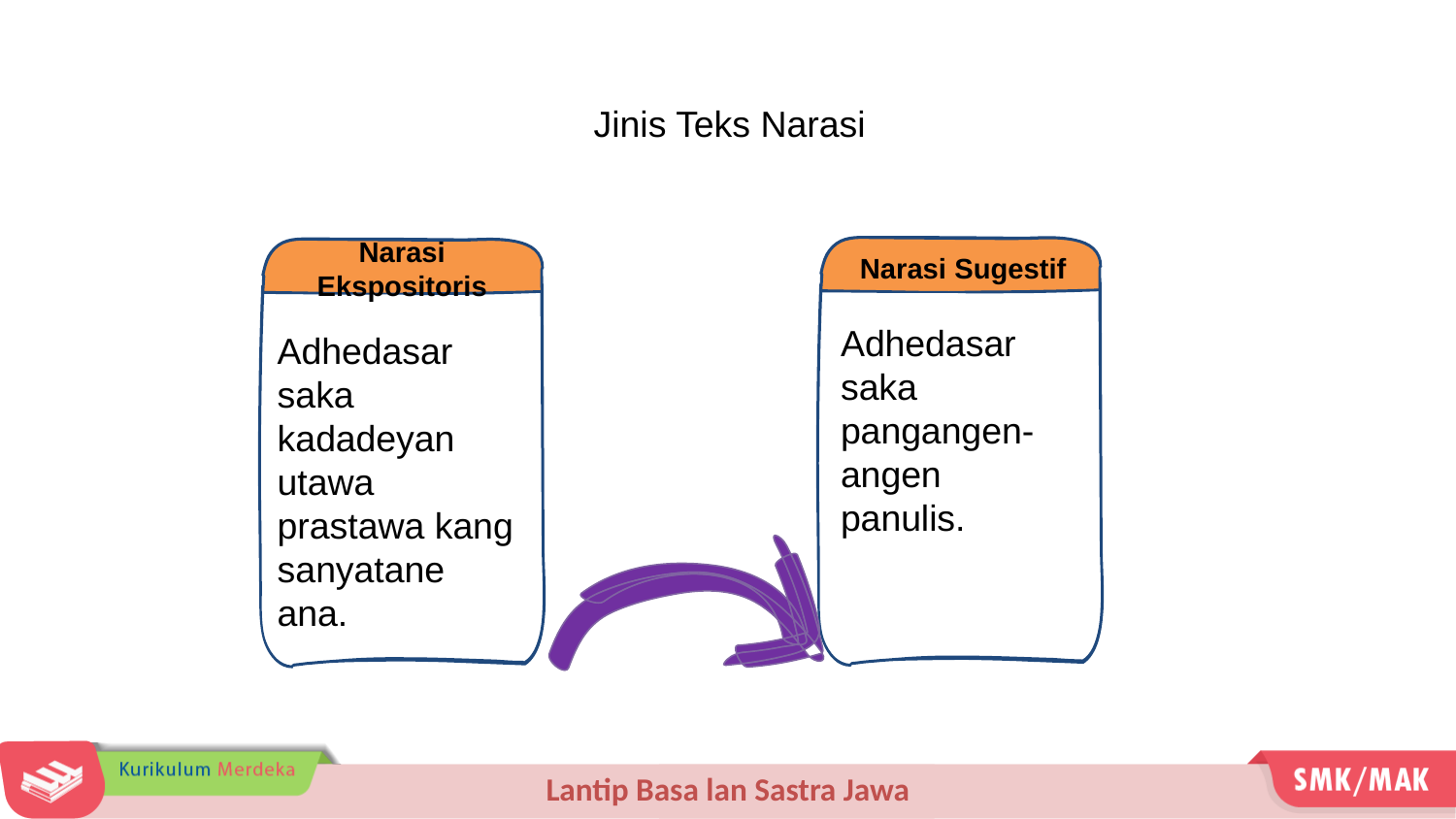

Jinis Teks Narasi

Narasi Sugestif

Narasi Ekspositoris
Adhedasar saka pangangen-angen panulis.
Adhedasar saka kadadeyan utawa prastawa kang sanyatane ana.